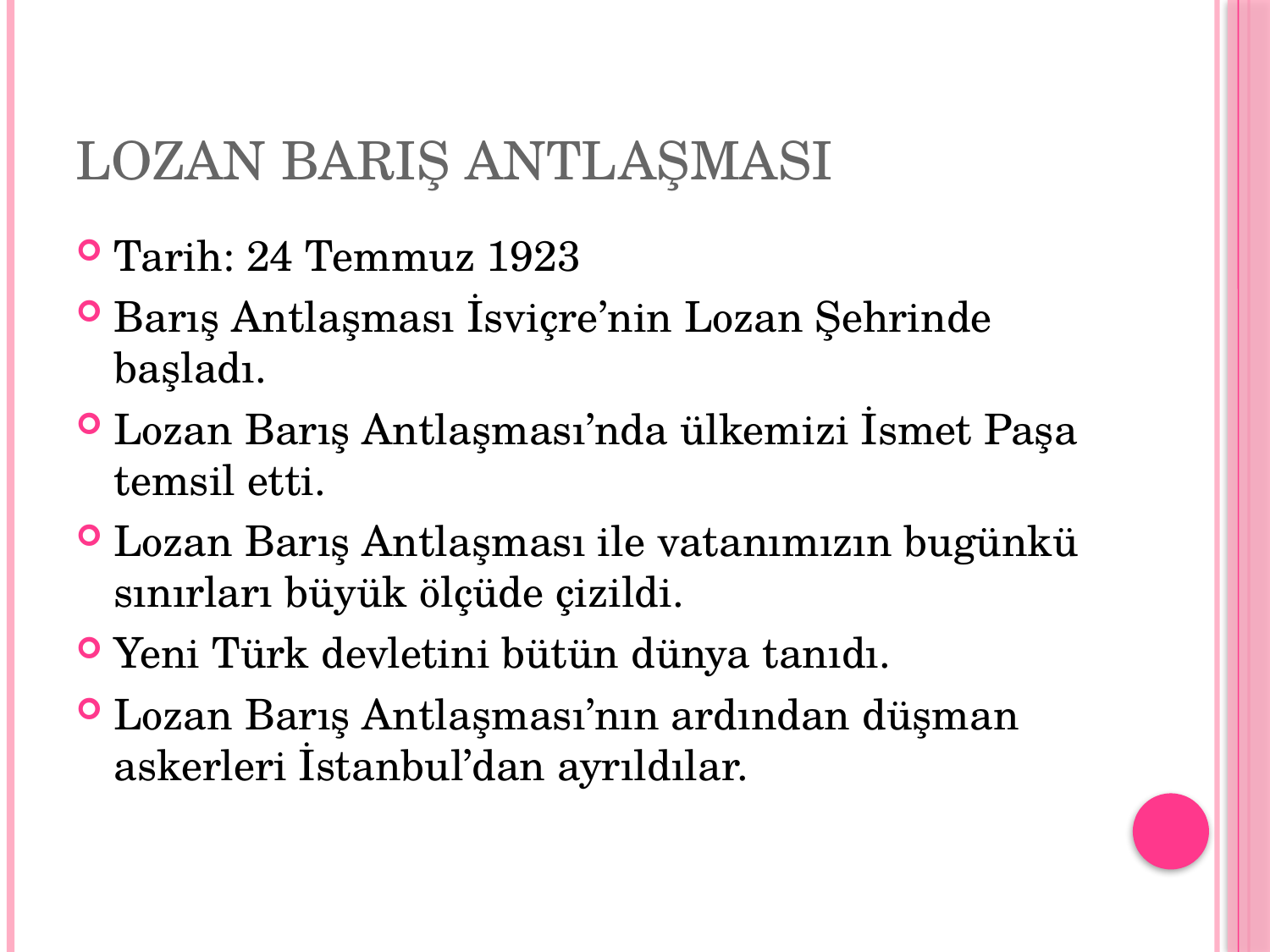

# LOZAN BARIŞ ANTLAŞMASI
Tarih: 24 Temmuz 1923
Barış Antlaşması İsviçre’nin Lozan Şehrinde başladı.
Lozan Barış Antlaşması’nda ülkemizi İsmet Paşa temsil etti.
Lozan Barış Antlaşması ile vatanımızın bugünkü sınırları büyük ölçüde çizildi.
Yeni Türk devletini bütün dünya tanıdı.
Lozan Barış Antlaşması’nın ardından düşman askerleri İstanbul’dan ayrıldılar.